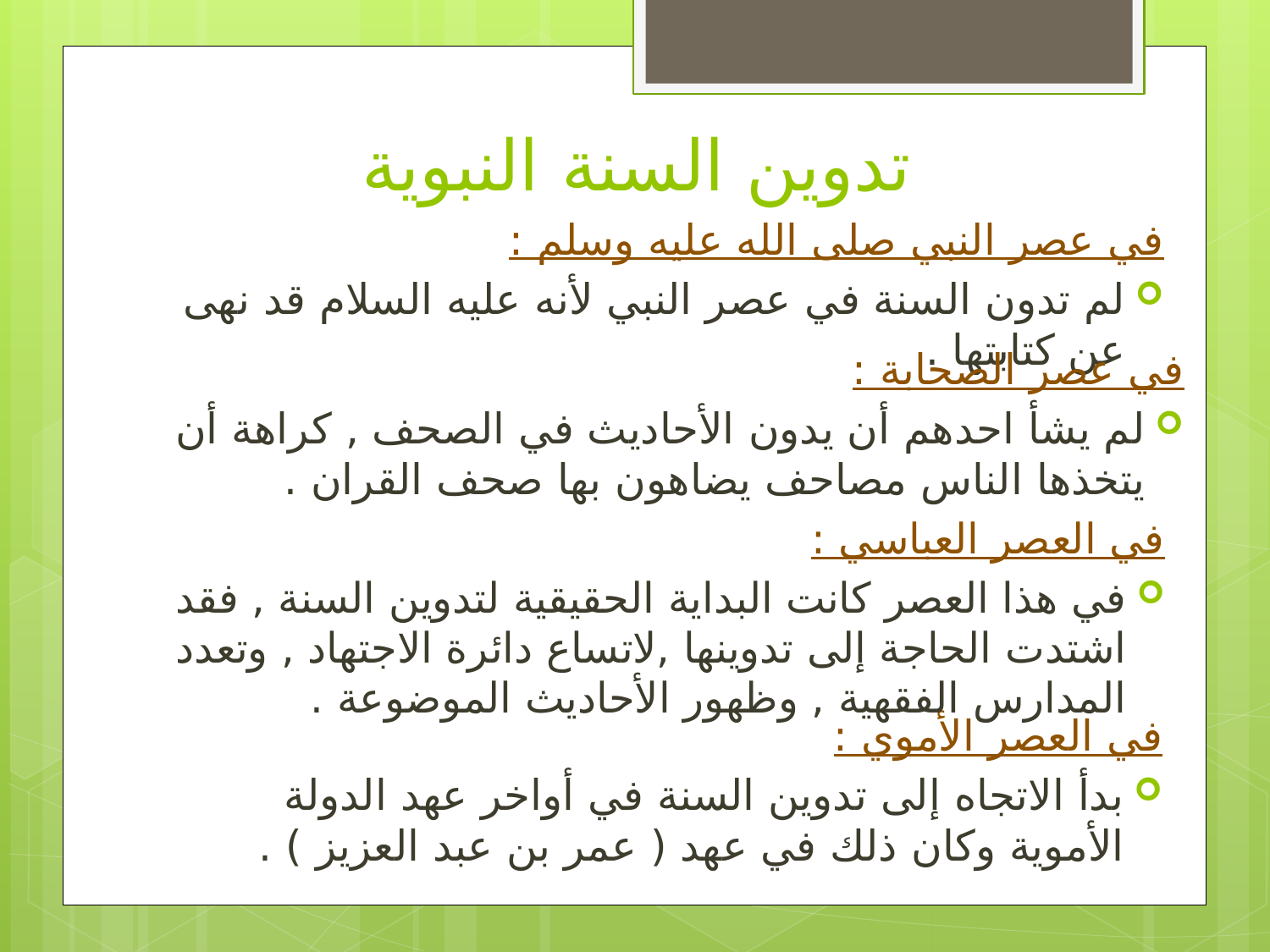

# تدوين السنة النبوية
في عصر النبي صلى الله عليه وسلم :
لم تدون السنة في عصر النبي لأنه عليه السلام قد نهى عن كتابتها .
في عصر الصحابة :
لم يشأ احدهم أن يدون الأحاديث في الصحف , كراهة أن يتخذها الناس مصاحف يضاهون بها صحف القران .
في العصر العباسي :
في هذا العصر كانت البداية الحقيقية لتدوين السنة , فقد اشتدت الحاجة إلى تدوينها ,لاتساع دائرة الاجتهاد , وتعدد المدارس الفقهية , وظهور الأحاديث الموضوعة .
في العصر الأموي :
بدأ الاتجاه إلى تدوين السنة في أواخر عهد الدولة الأموية وكان ذلك في عهد ( عمر بن عبد العزيز ) .